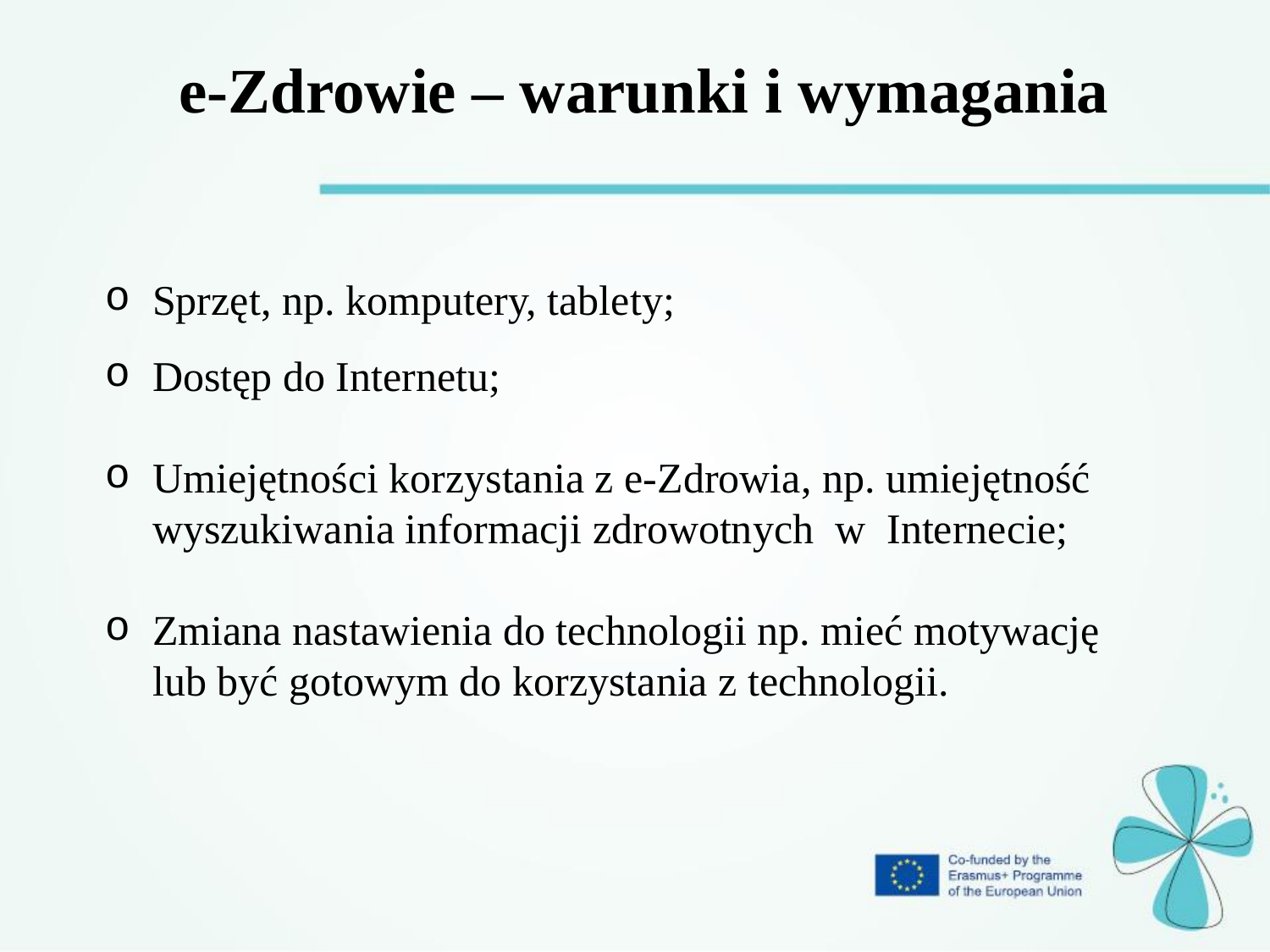

e-Zdrowie – warunki i wymagania
Sprzęt, np. komputery, tablety;
Dostęp do Internetu;

Umiejętności korzystania z e-Zdrowia, np. umiejętność wyszukiwania informacji zdrowotnych  w  Internecie;

Zmiana nastawienia do technologii np. mieć motywację lub być gotowym do korzystania z technologii.